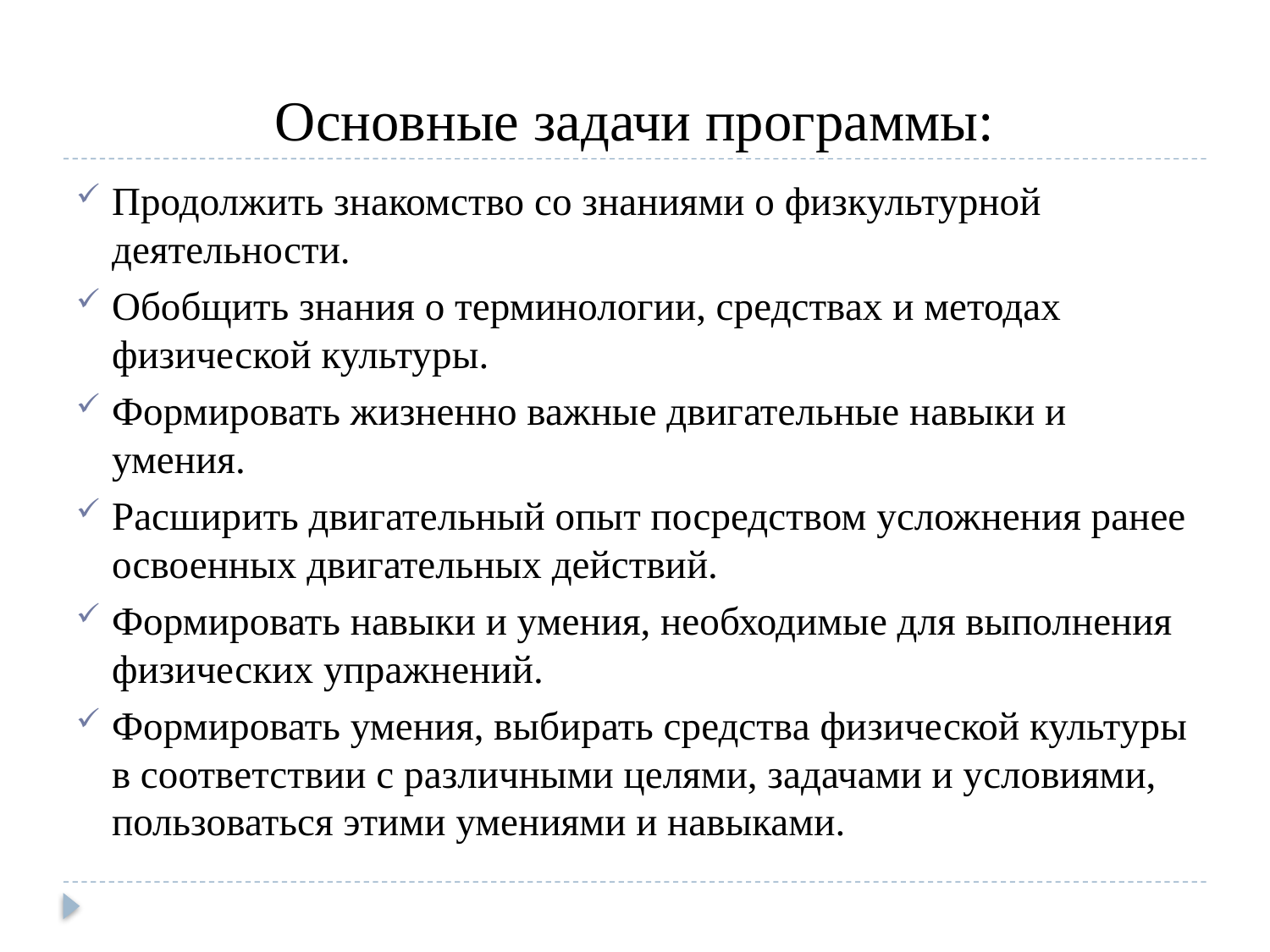

# Основные задачи программы:
Продолжить знакомство со знаниями о физкультурной деятельности.
Обобщить знания о терминологии, средствах и методах физической культуры.
Формировать жизненно важные двигательные навыки и умения.
Расширить двигательный опыт посредством усложнения ранее освоенных двигательных действий.
Формировать навыки и умения, необходимые для выполнения физических упражнений.
Формировать умения, выбирать средства физической культуры в соответствии с различными целями, задачами и условиями, пользоваться этими умениями и навыками.